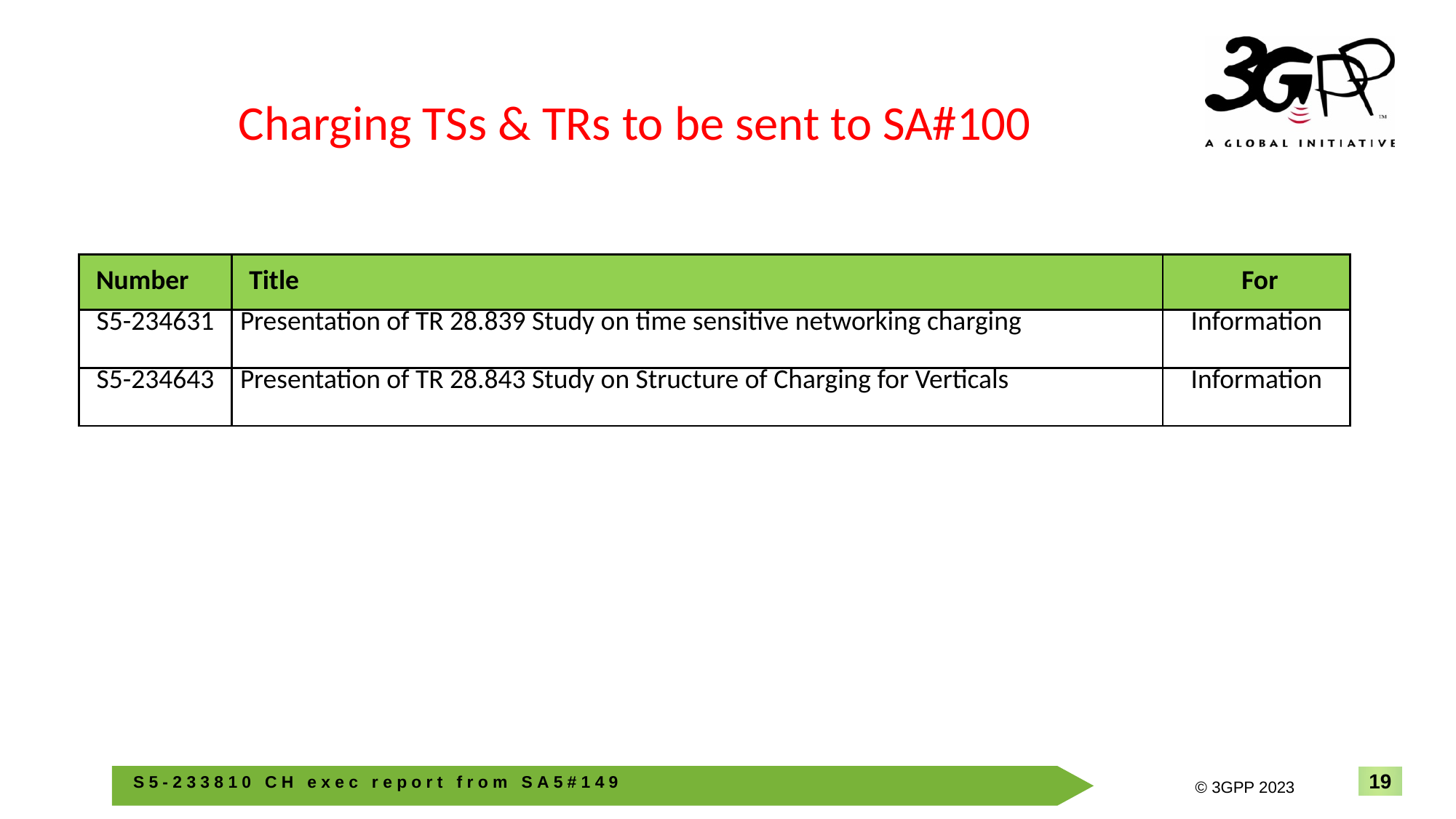

Charging TSs & TRs to be sent to SA#100
| Number | Title | For |
| --- | --- | --- |
| S5-234631 | Presentation of TR 28.839 Study on time sensitive networking charging | Information |
| S5-234643 | Presentation of TR 28.843 Study on Structure of Charging for Verticals | Information |